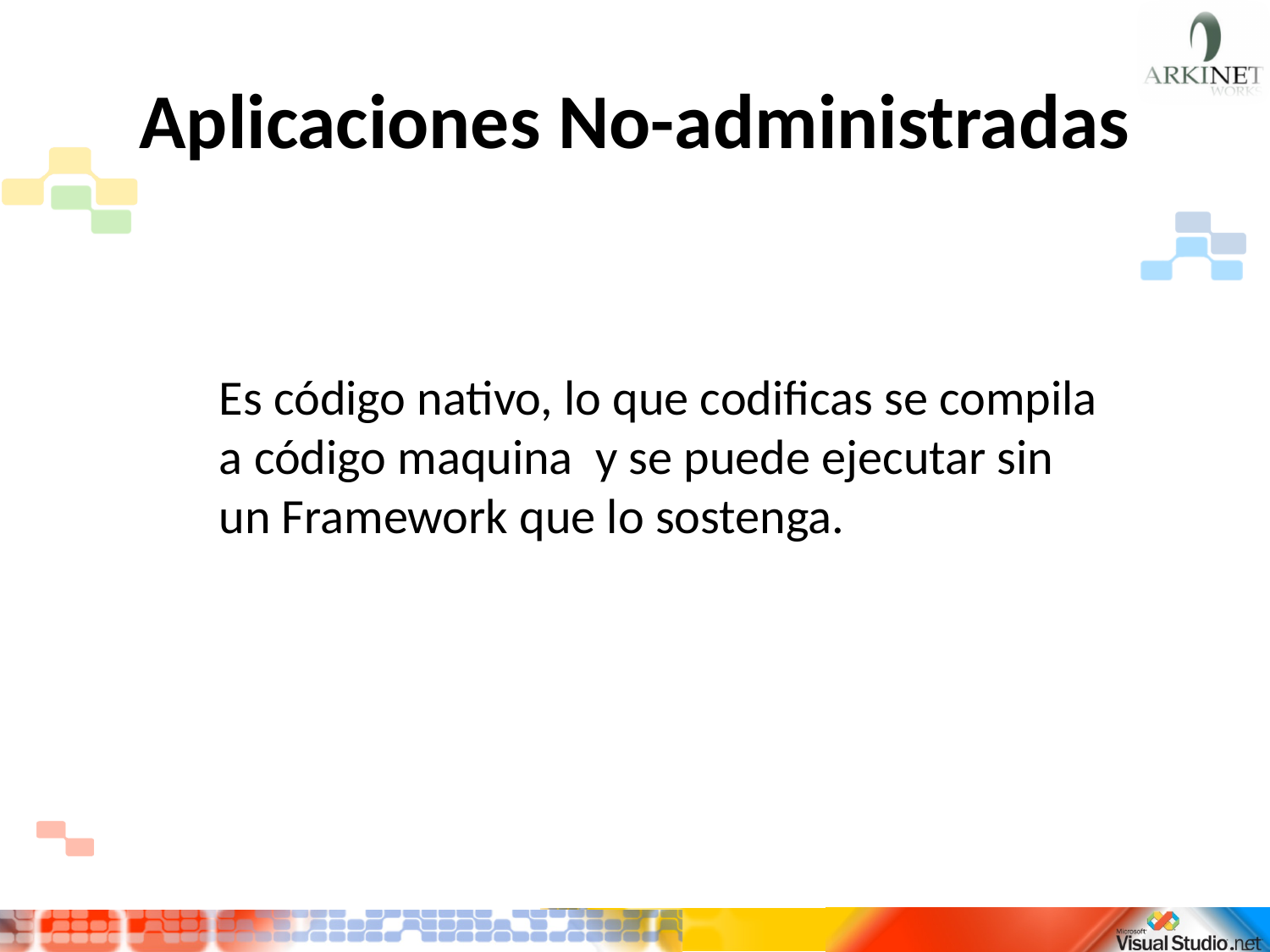

# Aplicaciones No-administradas
	Es código nativo, lo que codificas se compila a código maquina  y se puede ejecutar sin un Framework que lo sostenga.